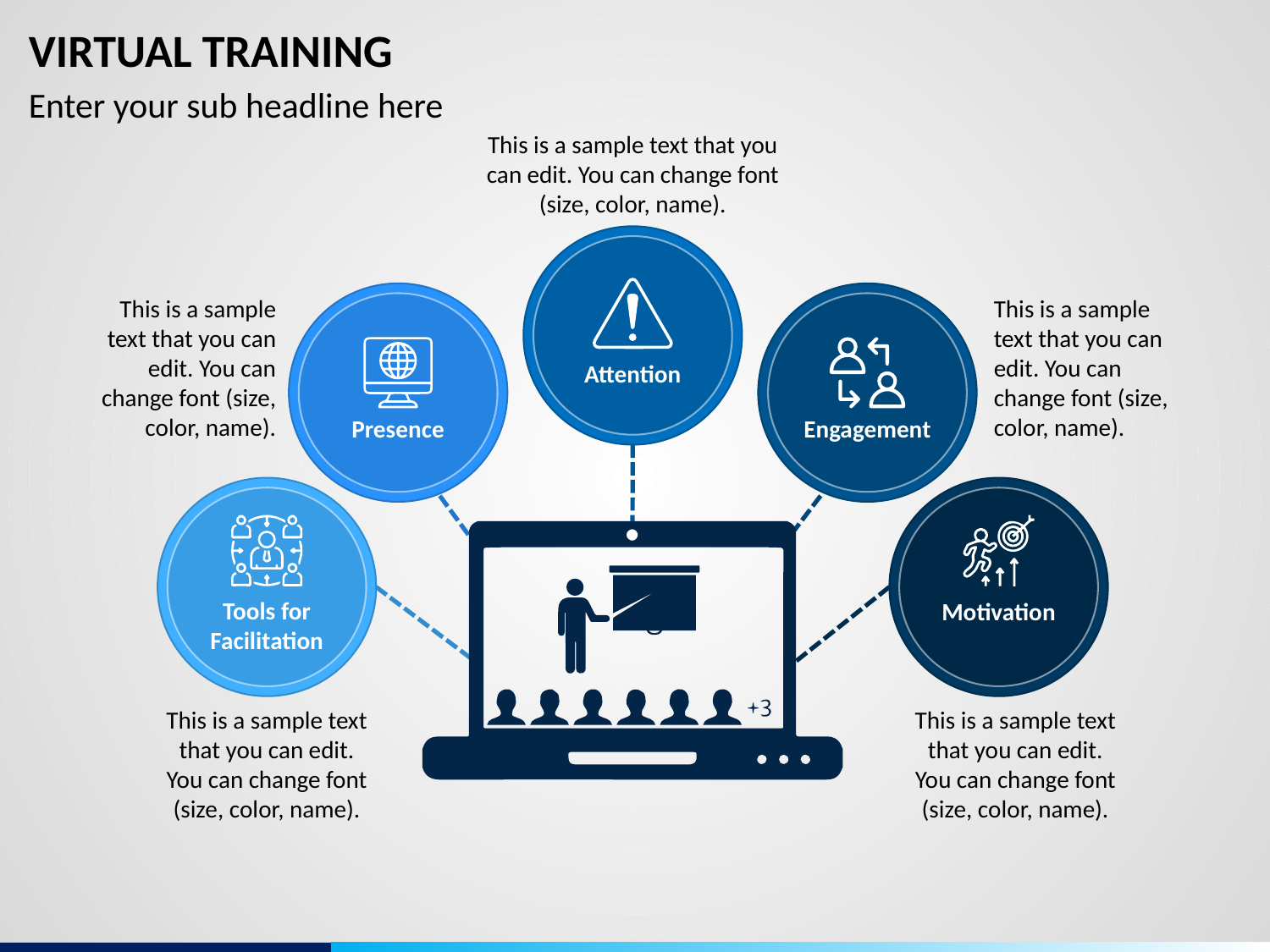

# VIRTUAL TRAINING
Enter your sub headline here
This is a sample text that you can edit. You can change font (size, color, name).

This is a sample text that you can edit. You can change font (size, color, name).
This is a sample text that you can edit. You can change font (size, color, name).

Attention
Presence
Engagement

Tools for Facilitation
Motivation
This is a sample text that you can edit. You can change font (size, color, name).
This is a sample text that you can edit. You can change font (size, color, name).